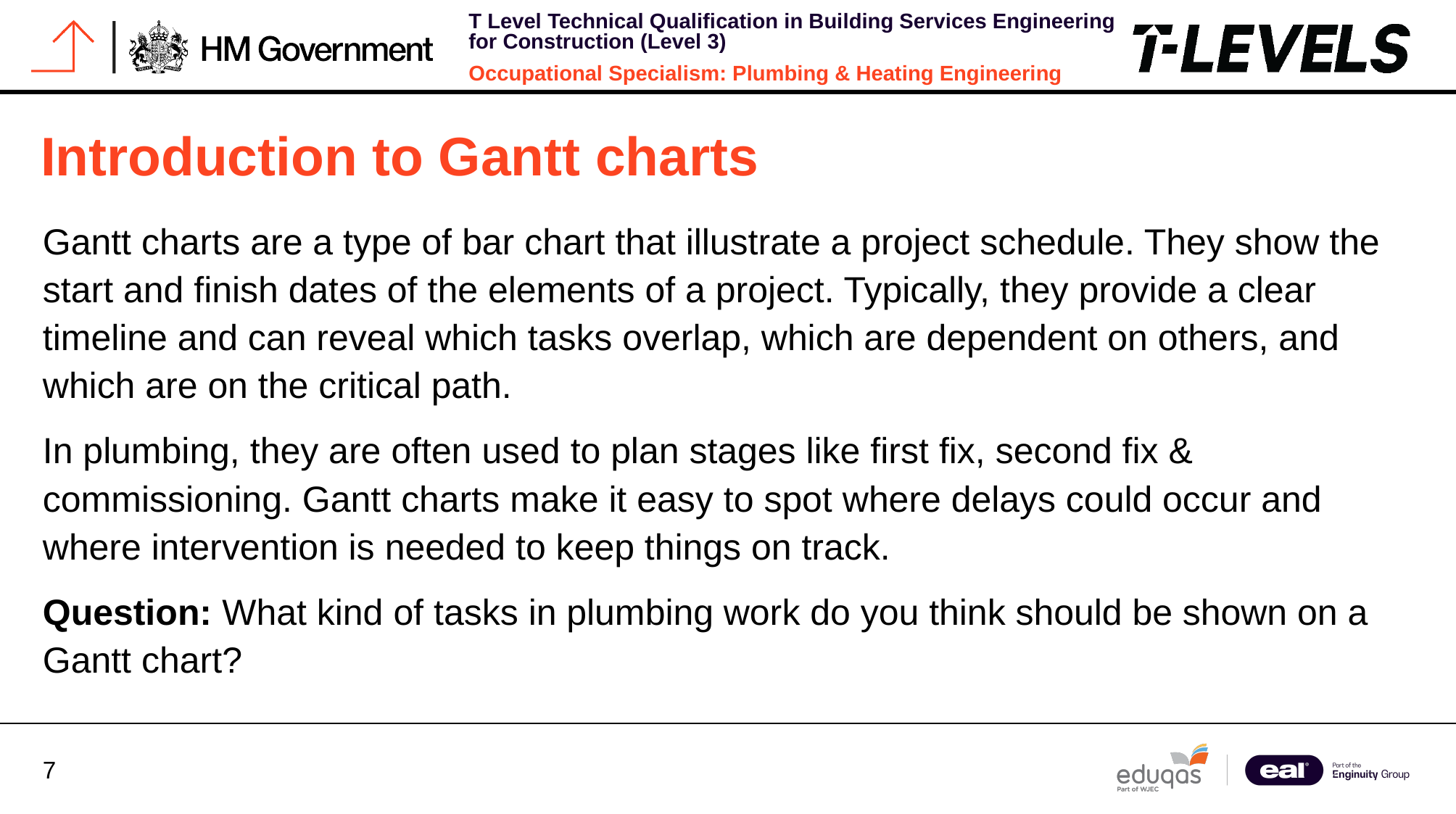

# Introduction to Gantt charts
Gantt charts are a type of bar chart that illustrate a project schedule. They show the start and finish dates of the elements of a project. Typically, they provide a clear timeline and can reveal which tasks overlap, which are dependent on others, and which are on the critical path.
In plumbing, they are often used to plan stages like first fix, second fix & commissioning. Gantt charts make it easy to spot where delays could occur and where intervention is needed to keep things on track.
Question: What kind of tasks in plumbing work do you think should be shown on a Gantt chart?